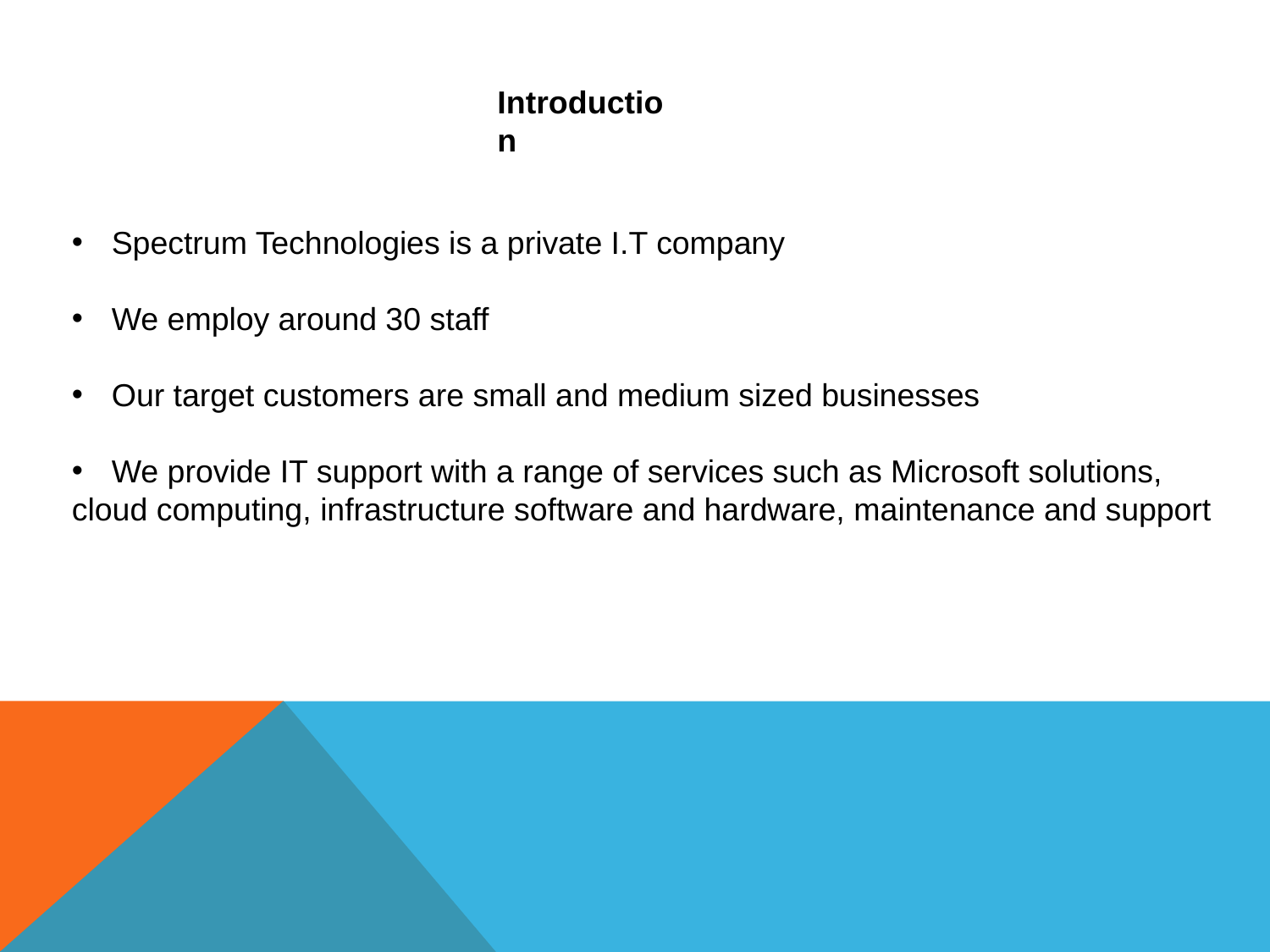

Introduction
Spectrum Technologies is a private I.T company

We employ around 30 staff

Our target customers are small and medium sized businesses

We provide IT support with a range of services such as Microsoft solutions,
cloud computing, infrastructure software and hardware, maintenance and support